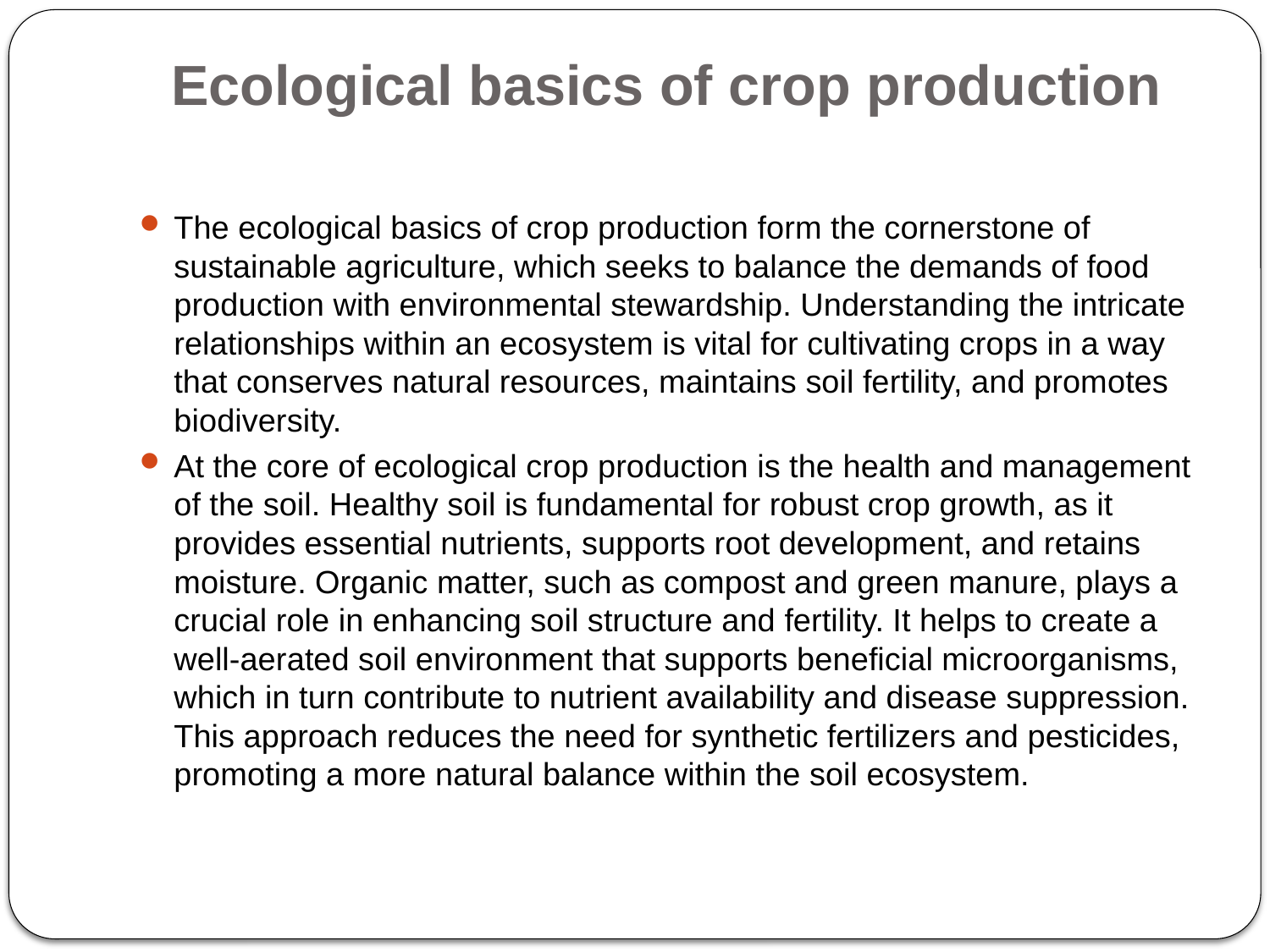

# Ecological basics of crop production
The ecological basics of crop production form the cornerstone of sustainable agriculture, which seeks to balance the demands of food production with environmental stewardship. Understanding the intricate relationships within an ecosystem is vital for cultivating crops in a way that conserves natural resources, maintains soil fertility, and promotes biodiversity.
At the core of ecological crop production is the health and management of the soil. Healthy soil is fundamental for robust crop growth, as it provides essential nutrients, supports root development, and retains moisture. Organic matter, such as compost and green manure, plays a crucial role in enhancing soil structure and fertility. It helps to create a well-aerated soil environment that supports beneficial microorganisms, which in turn contribute to nutrient availability and disease suppression. This approach reduces the need for synthetic fertilizers and pesticides, promoting a more natural balance within the soil ecosystem.